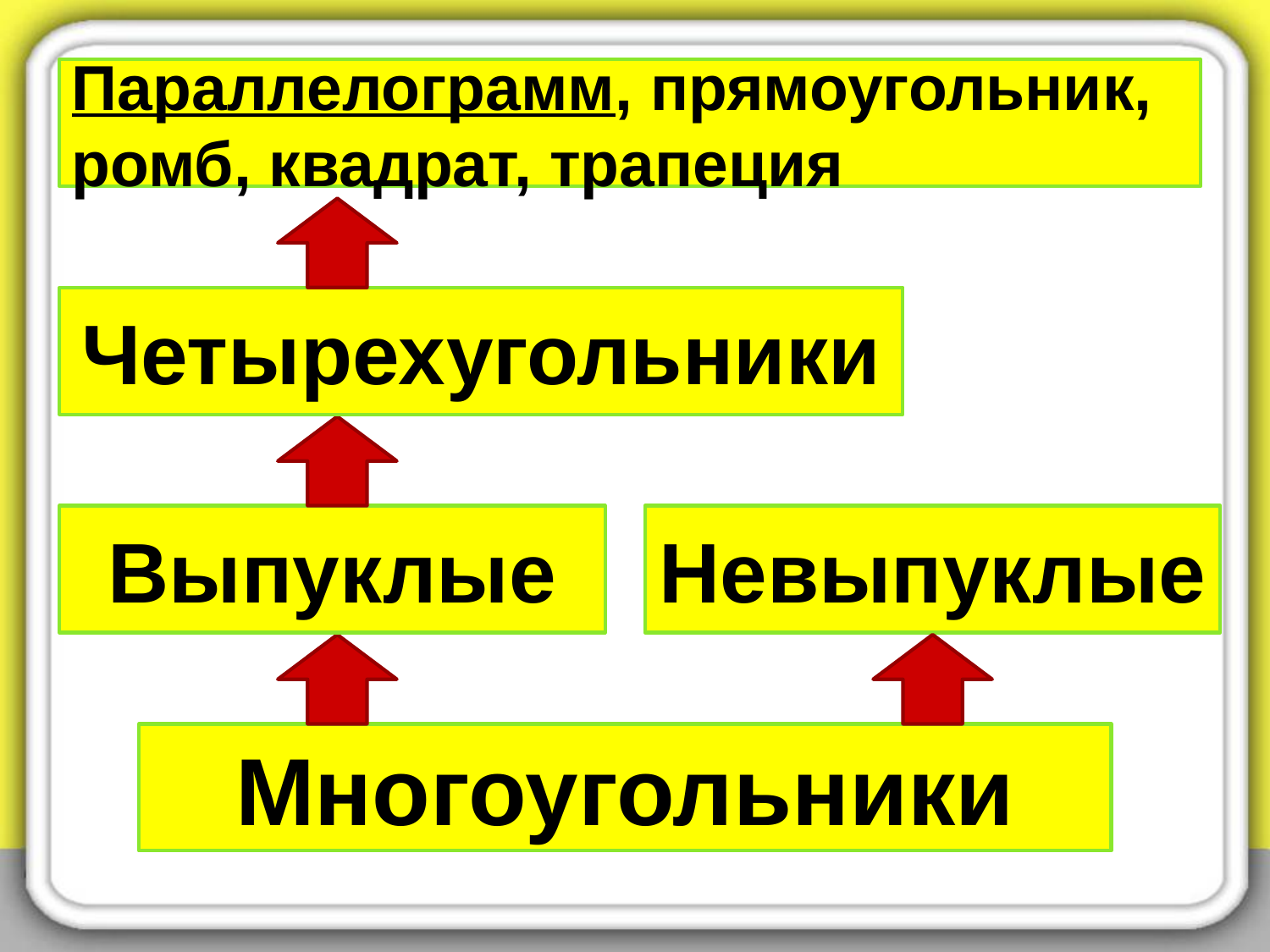

Параллелограмм, прямоугольник, ромб, квадрат, трапеция

Четырехугольники

Выпуклые
Невыпуклые

Многоугольники